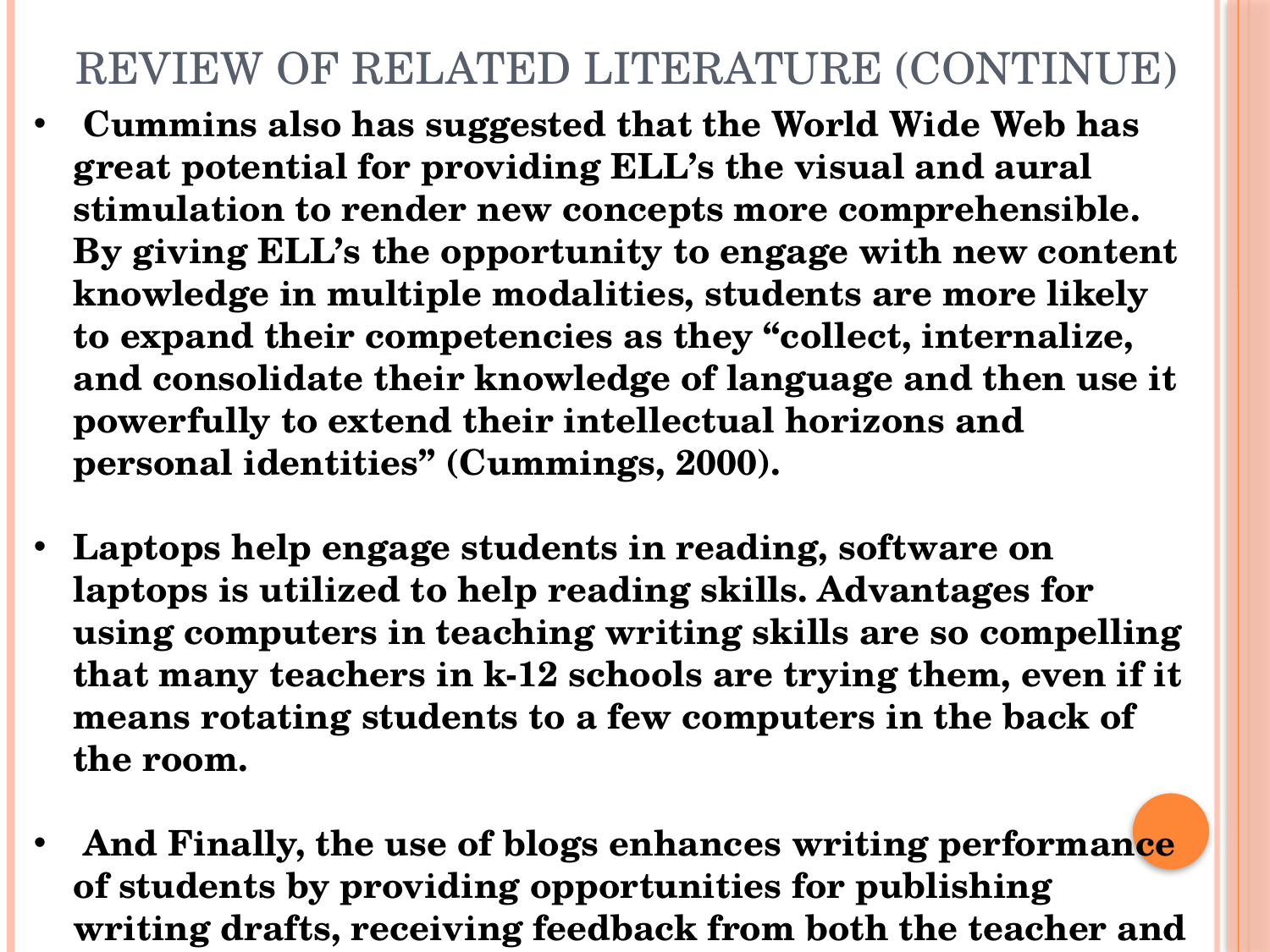

# Review of Related Literature (continue)
 Cummins also has suggested that the World Wide Web has great potential for providing ELL’s the visual and aural stimulation to render new concepts more comprehensible. By giving ELL’s the opportunity to engage with new content knowledge in multiple modalities, students are more likely to expand their competencies as they “collect, internalize, and consolidate their knowledge of language and then use it powerfully to extend their intellectual horizons and personal identities” (Cummings, 2000).

Laptops help engage students in reading, software on laptops is utilized to help reading skills. Advantages for using computers in teaching writing skills are so compelling that many teachers in k-12 schools are trying them, even if it means rotating students to a few computers in the back of the room.

 And Finally, the use of blogs enhances writing performance of students by providing opportunities for publishing writing drafts, receiving feedback from both the teacher and their friends, and enabling students to give feedback to their peers and to see their feedback.